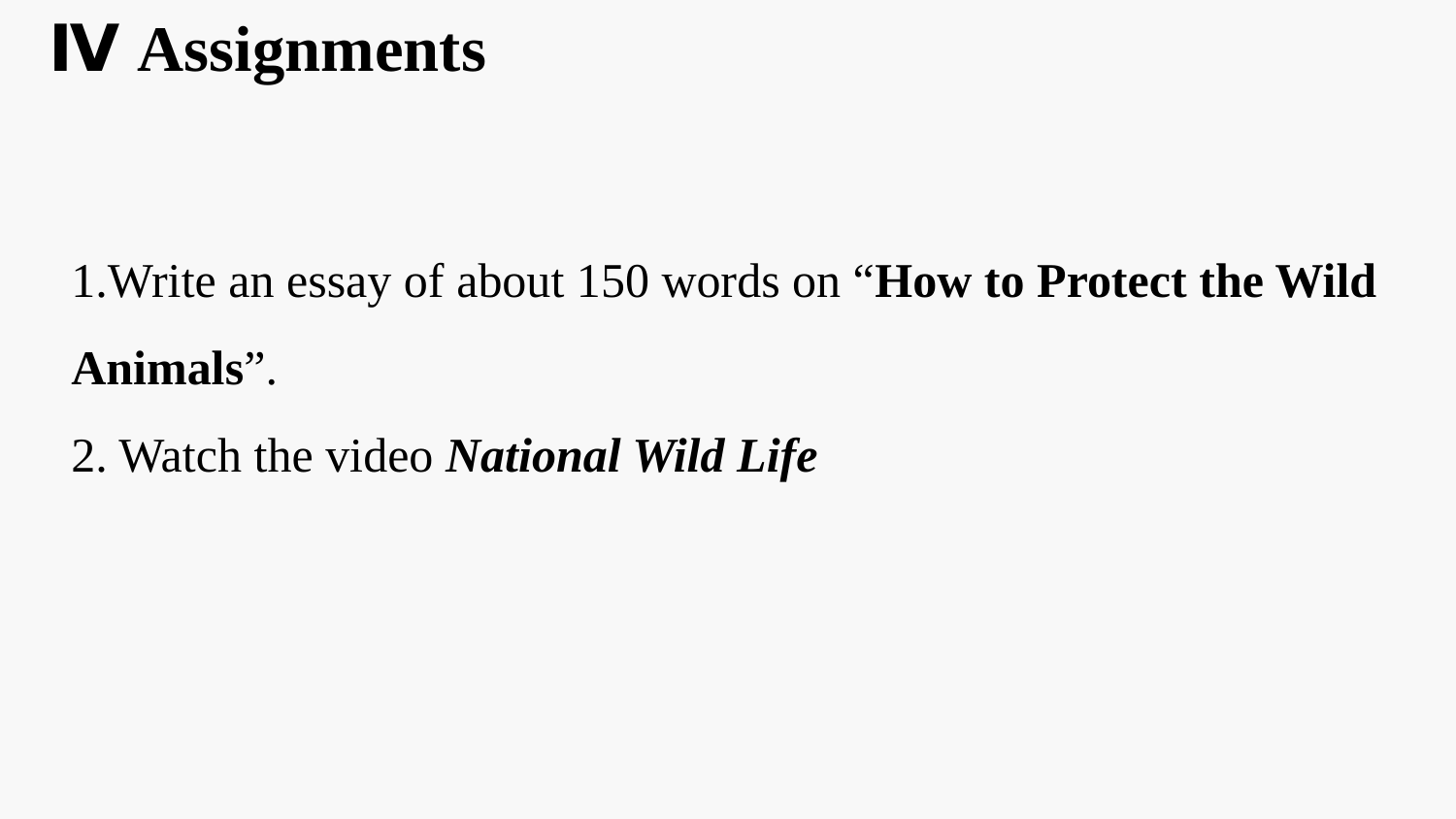

Ⅳ Assignments
1.Write an essay of about 150 words on “How to Protect the Wild Animals”.
2. Watch the video National Wild Life